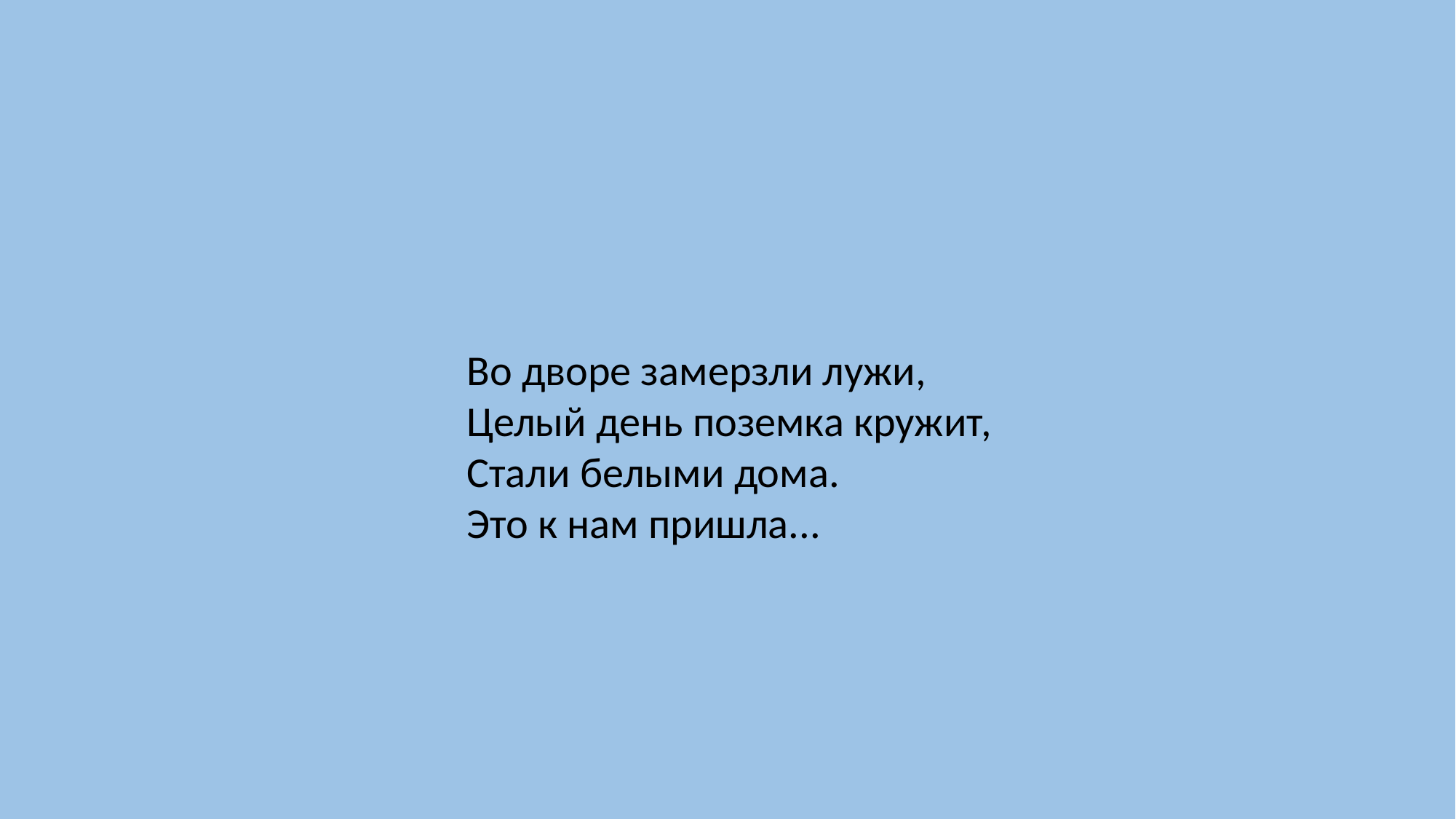

Во дворе замерзли лужи,
Целый день поземка кружит,
Стали белыми дома.
Это к нам пришла...